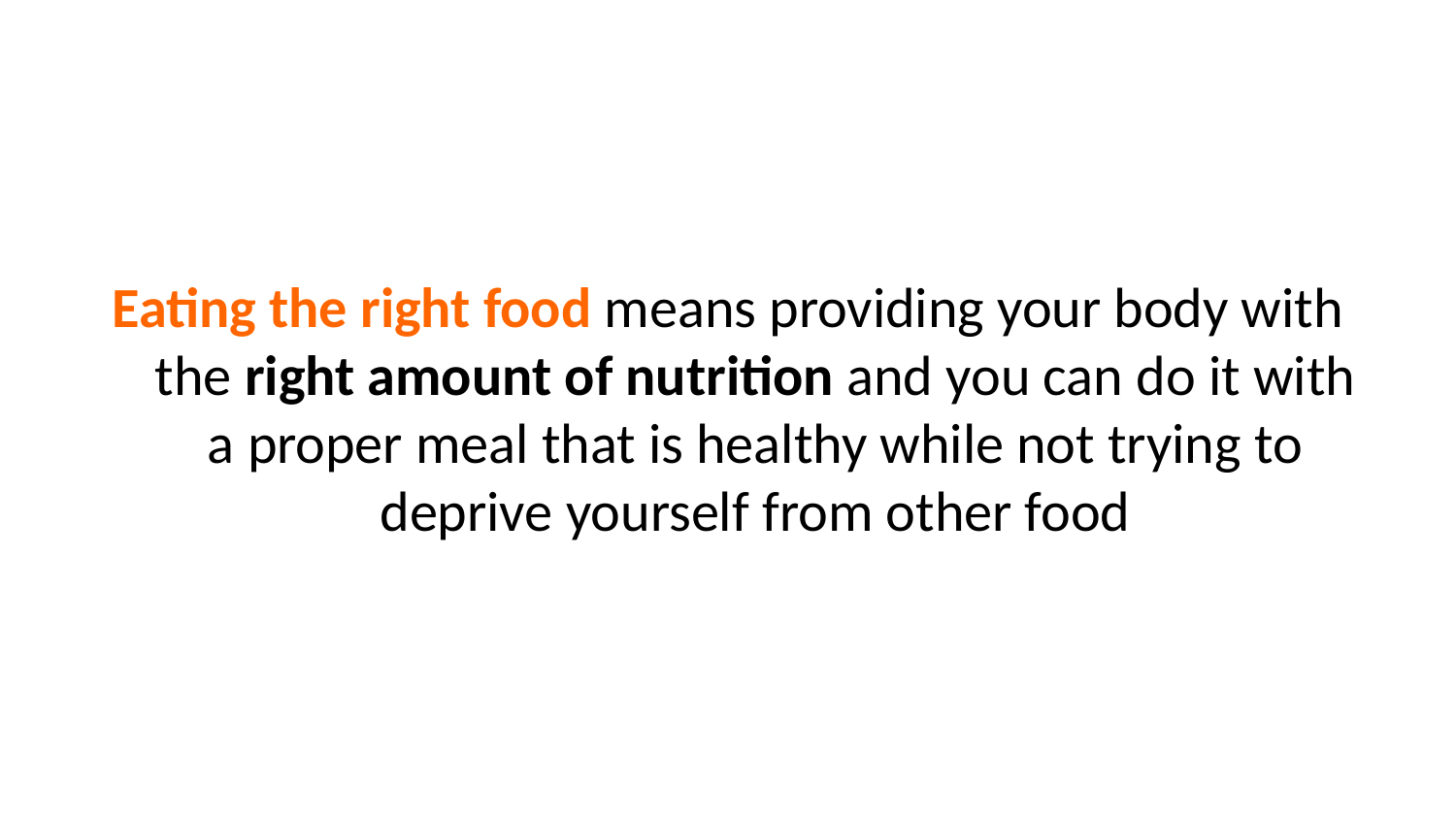

Eating the right food means providing your body with the right amount of nutrition and you can do it with a proper meal that is healthy while not trying to deprive yourself from other food